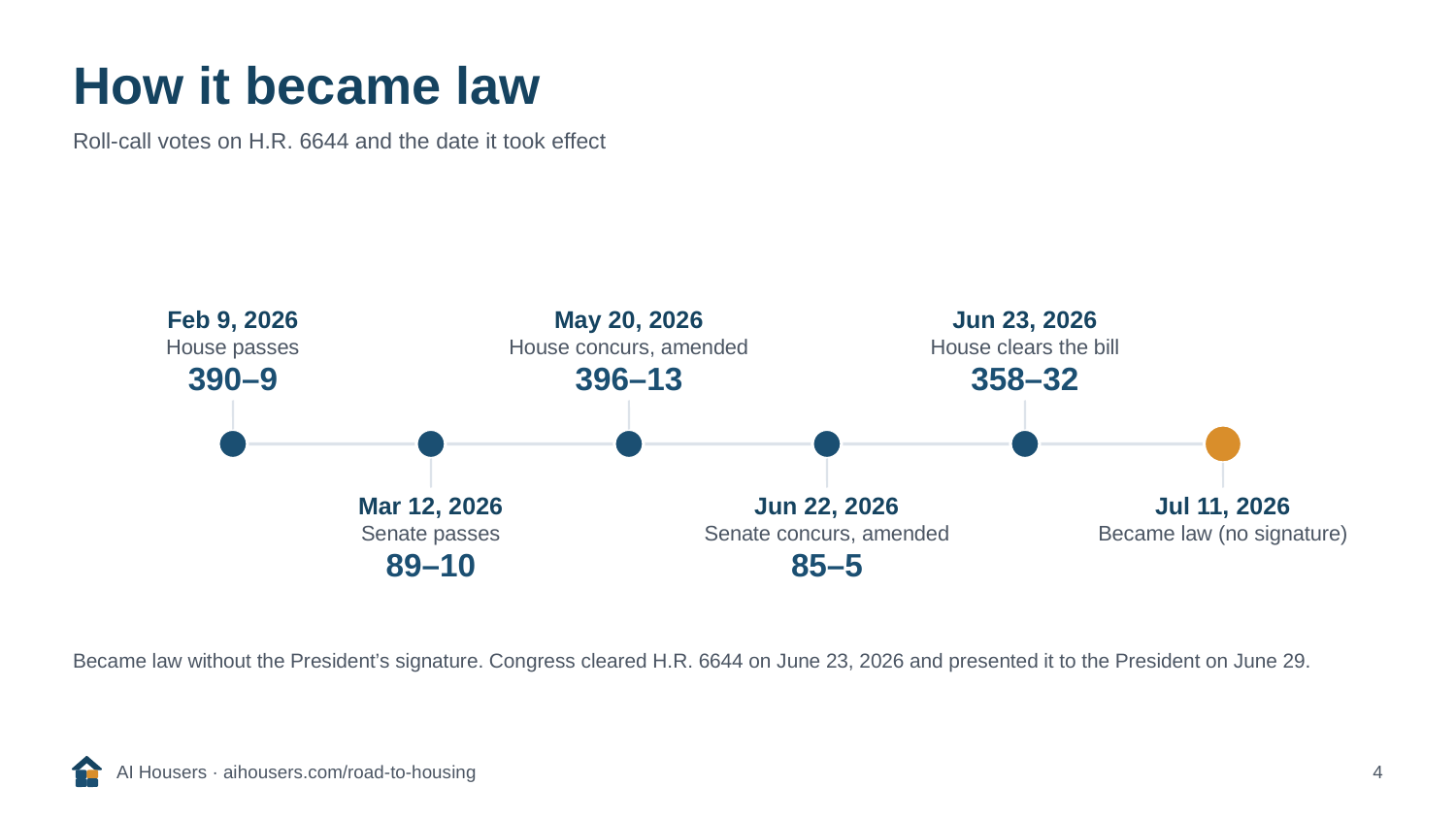

How it became law
Roll-call votes on H.R. 6644 and the date it took effect
Feb 9, 2026
House passes
390–9
May 20, 2026
House concurs, amended
396–13
Jun 23, 2026
House clears the bill
358–32

Mar 12, 2026
Senate passes
89–10
Jun 22, 2026
Senate concurs, amended
85–5
Jul 11, 2026
Became law (no signature)
Became law without the President’s signature. Congress cleared H.R. 6644 on June 23, 2026 and presented it to the President on June 29.
AI Housers · aihousers.com/road-to-housing
4